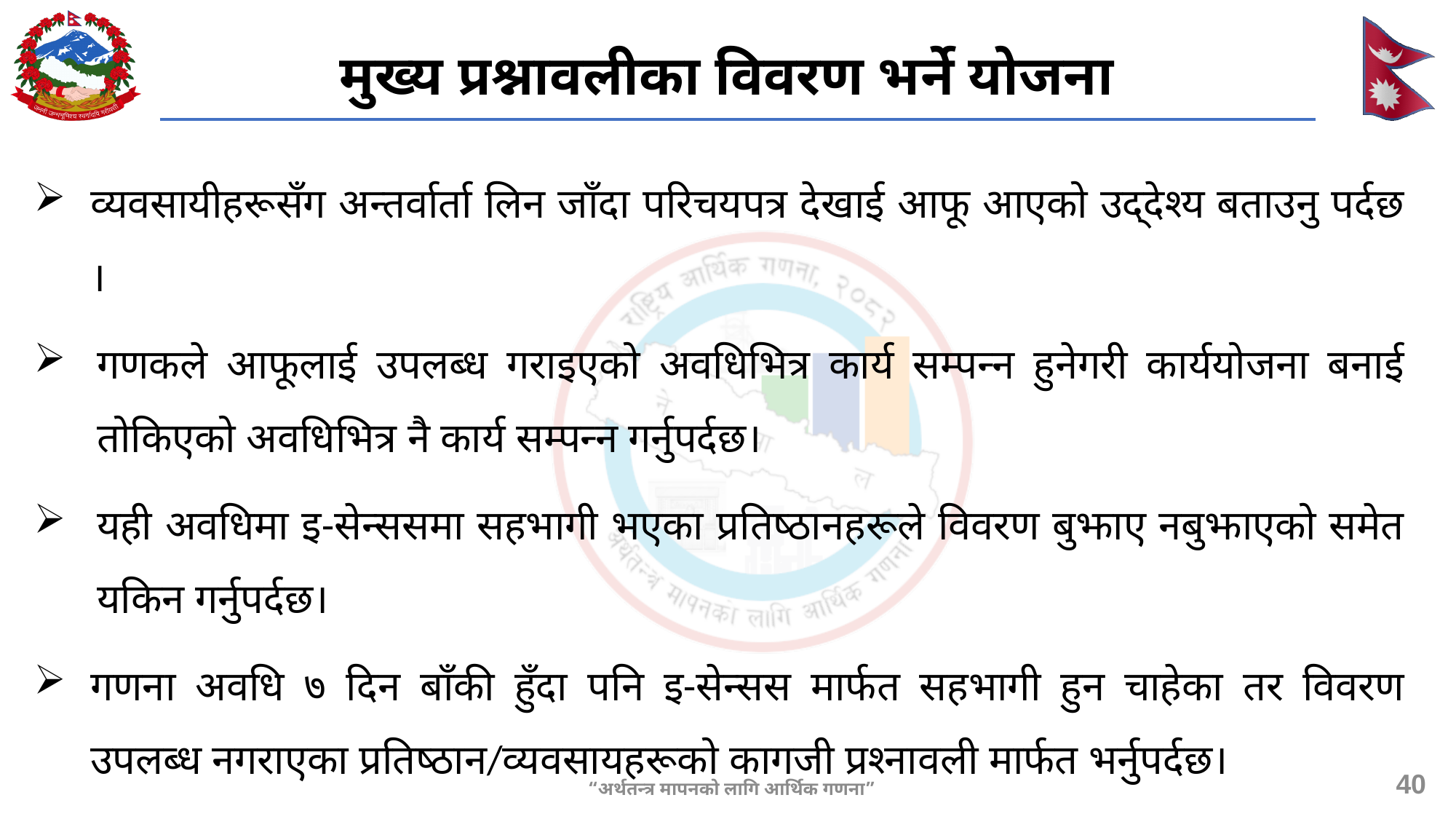

# मुख्य प्रश्नावलीका विवरण भर्ने योजना

व्यवसायीहरूसँग अन्तर्वार्ता लिन जाँदा परिचयपत्र देखाई आफू आएको उद्देश्य बताउनु पर्दछ ।
गणकले आफूलाई उपलब्ध गराइएको अवधिभित्र कार्य सम्पन्न हुनेगरी कार्ययोजना बनाई तोकिएको अवधिभित्र नै कार्य सम्पन्न गर्नुपर्दछ।
यही अवधिमा इ-सेन्ससमा सहभागी भएका प्रतिष्ठानहरूले विवरण बुझाए नबुझाएको समेत यकिन गर्नुपर्दछ।
गणना अवधि ७ दिन बाँकी हुँदा पनि इ-सेन्सस मार्फत सहभागी हुन चाहेका तर विवरण उपलब्ध नगराएका प्रतिष्ठान/व्यवसायहरूको कागजी प्रश्नावली मार्फत भर्नुपर्दछ।

40
“अर्थतन्त्र मापनको लागि आर्थिक गणना”